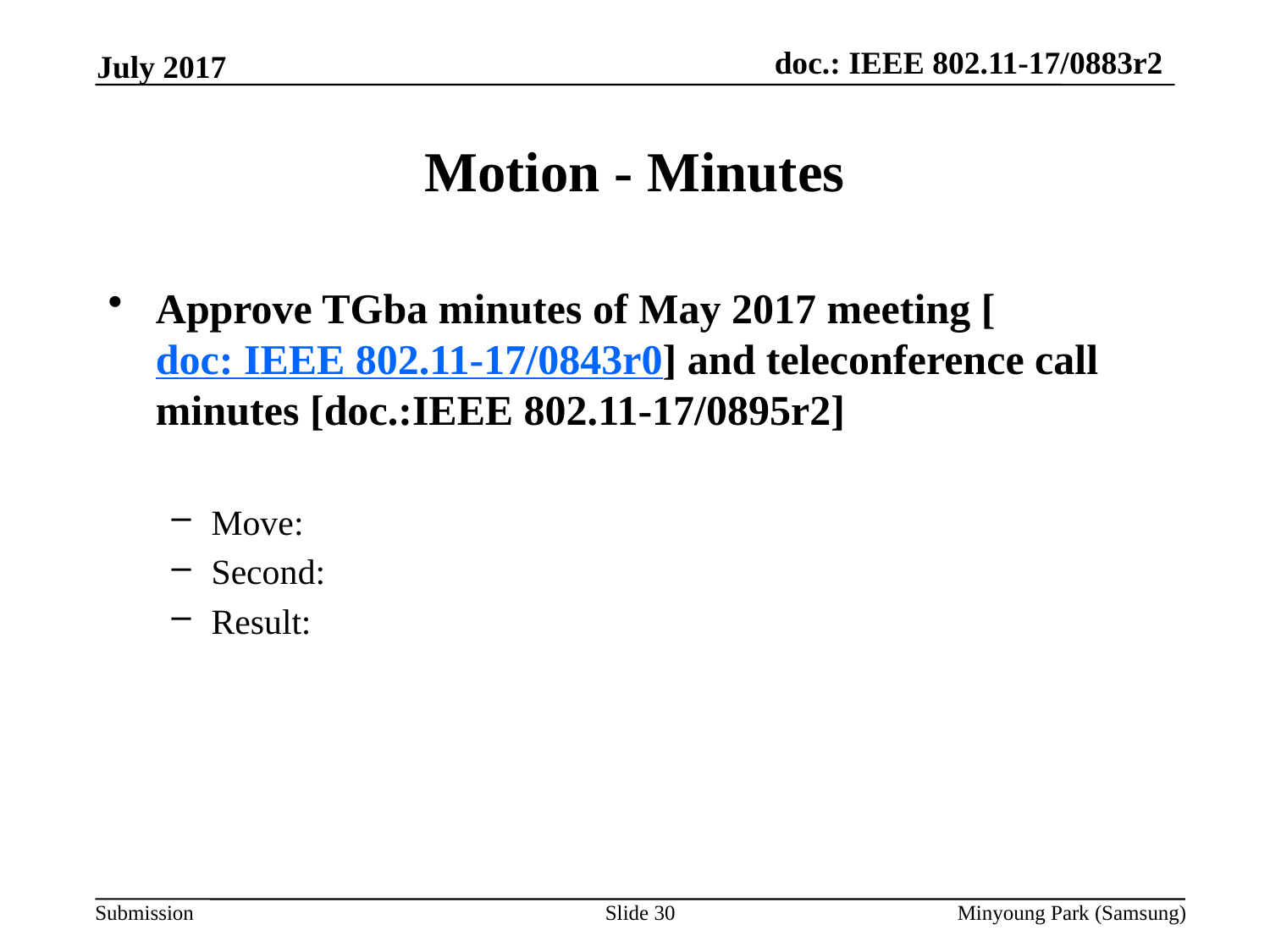

July 2017
# Motion - Minutes
Approve TGba minutes of May 2017 meeting [doc: IEEE 802.11-17/0843r0] and teleconference call minutes [doc.:IEEE 802.11-17/0895r2]

Move:
Second:
Result:
Slide 30
Minyoung Park (Samsung)